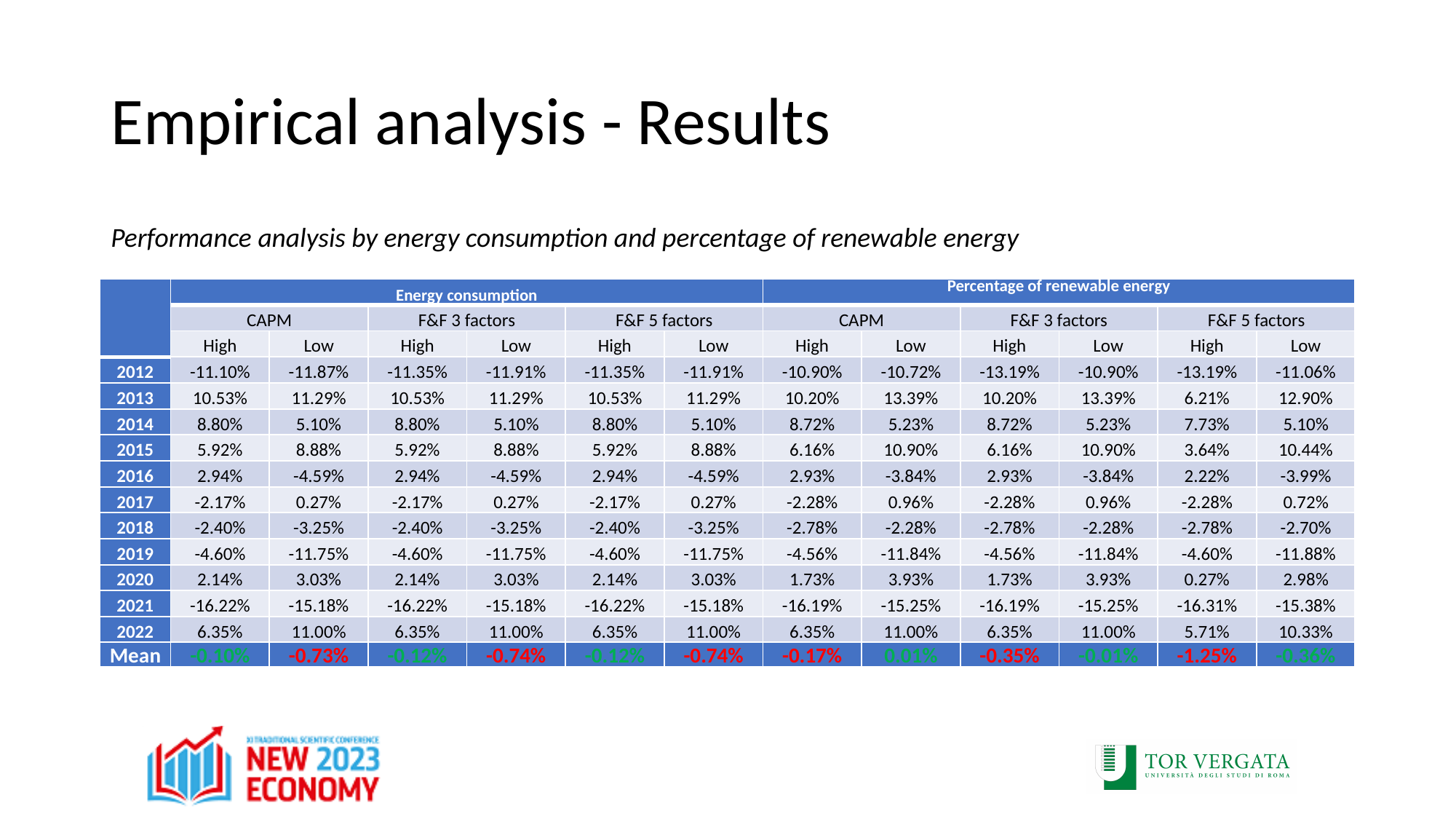

# Empirical analysis - Results
Performance analysis by energy consumption and percentage of renewable energy
|  | Energy consumption |  |  |  |  |  | Percentage of renewable energy |  |  |  |  |  |
| --- | --- | --- | --- | --- | --- | --- | --- | --- | --- | --- | --- | --- |
|  | CAPM |  | F&F 3 factors |  | F&F 5 factors |  | CAPM |  | F&F 3 factors |  | F&F 5 factors |  |
|  | High | Low | High | Low | High | Low | High | Low | High | Low | High | Low |
| 2012 | -11.10% | -11.87% | -11.35% | -11.91% | -11.35% | -11.91% | -10.90% | -10.72% | -13.19% | -10.90% | -13.19% | -11.06% |
| 2013 | 10.53% | 11.29% | 10.53% | 11.29% | 10.53% | 11.29% | 10.20% | 13.39% | 10.20% | 13.39% | 6.21% | 12.90% |
| 2014 | 8.80% | 5.10% | 8.80% | 5.10% | 8.80% | 5.10% | 8.72% | 5.23% | 8.72% | 5.23% | 7.73% | 5.10% |
| 2015 | 5.92% | 8.88% | 5.92% | 8.88% | 5.92% | 8.88% | 6.16% | 10.90% | 6.16% | 10.90% | 3.64% | 10.44% |
| 2016 | 2.94% | -4.59% | 2.94% | -4.59% | 2.94% | -4.59% | 2.93% | -3.84% | 2.93% | -3.84% | 2.22% | -3.99% |
| 2017 | -2.17% | 0.27% | -2.17% | 0.27% | -2.17% | 0.27% | -2.28% | 0.96% | -2.28% | 0.96% | -2.28% | 0.72% |
| 2018 | -2.40% | -3.25% | -2.40% | -3.25% | -2.40% | -3.25% | -2.78% | -2.28% | -2.78% | -2.28% | -2.78% | -2.70% |
| 2019 | -4.60% | -11.75% | -4.60% | -11.75% | -4.60% | -11.75% | -4.56% | -11.84% | -4.56% | -11.84% | -4.60% | -11.88% |
| 2020 | 2.14% | 3.03% | 2.14% | 3.03% | 2.14% | 3.03% | 1.73% | 3.93% | 1.73% | 3.93% | 0.27% | 2.98% |
| 2021 | -16.22% | -15.18% | -16.22% | -15.18% | -16.22% | -15.18% | -16.19% | -15.25% | -16.19% | -15.25% | -16.31% | -15.38% |
| 2022 | 6.35% | 11.00% | 6.35% | 11.00% | 6.35% | 11.00% | 6.35% | 11.00% | 6.35% | 11.00% | 5.71% | 10.33% |
| Mean | -0.10% | -0.73% | -0.12% | -0.74% | -0.12% | -0.74% | -0.17% | 0.01% | -0.35% | -0.01% | -1.25% | -0.36% |
| --- | --- | --- | --- | --- | --- | --- | --- | --- | --- | --- | --- | --- |